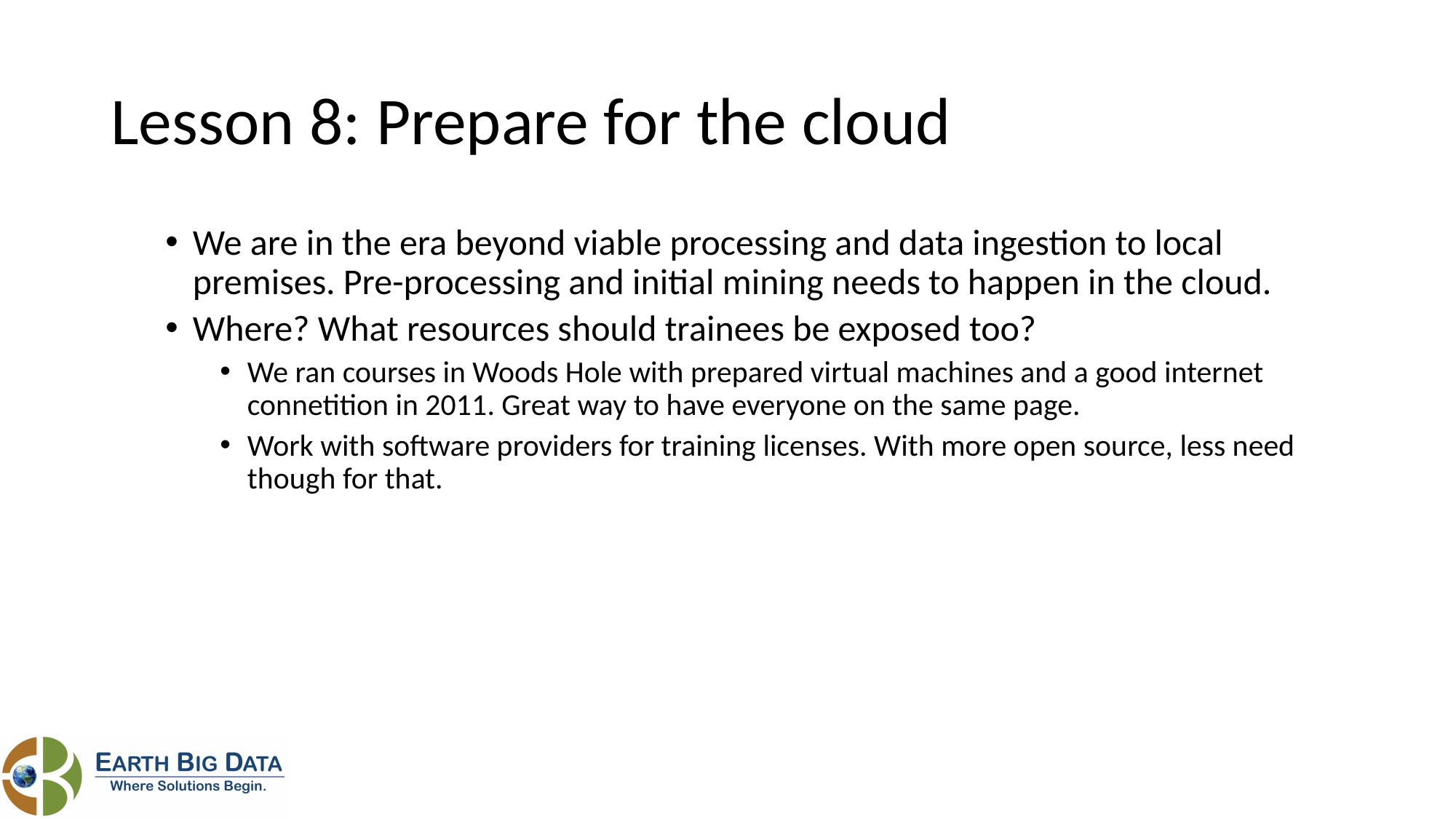

# Lesson 8: Prepare for the cloud
We are in the era beyond viable processing and data ingestion to local premises. Pre-processing and initial mining needs to happen in the cloud.
Where? What resources should trainees be exposed too?
We ran courses in Woods Hole with prepared virtual machines and a good internet connetition in 2011. Great way to have everyone on the same page.
Work with software providers for training licenses. With more open source, less need though for that.